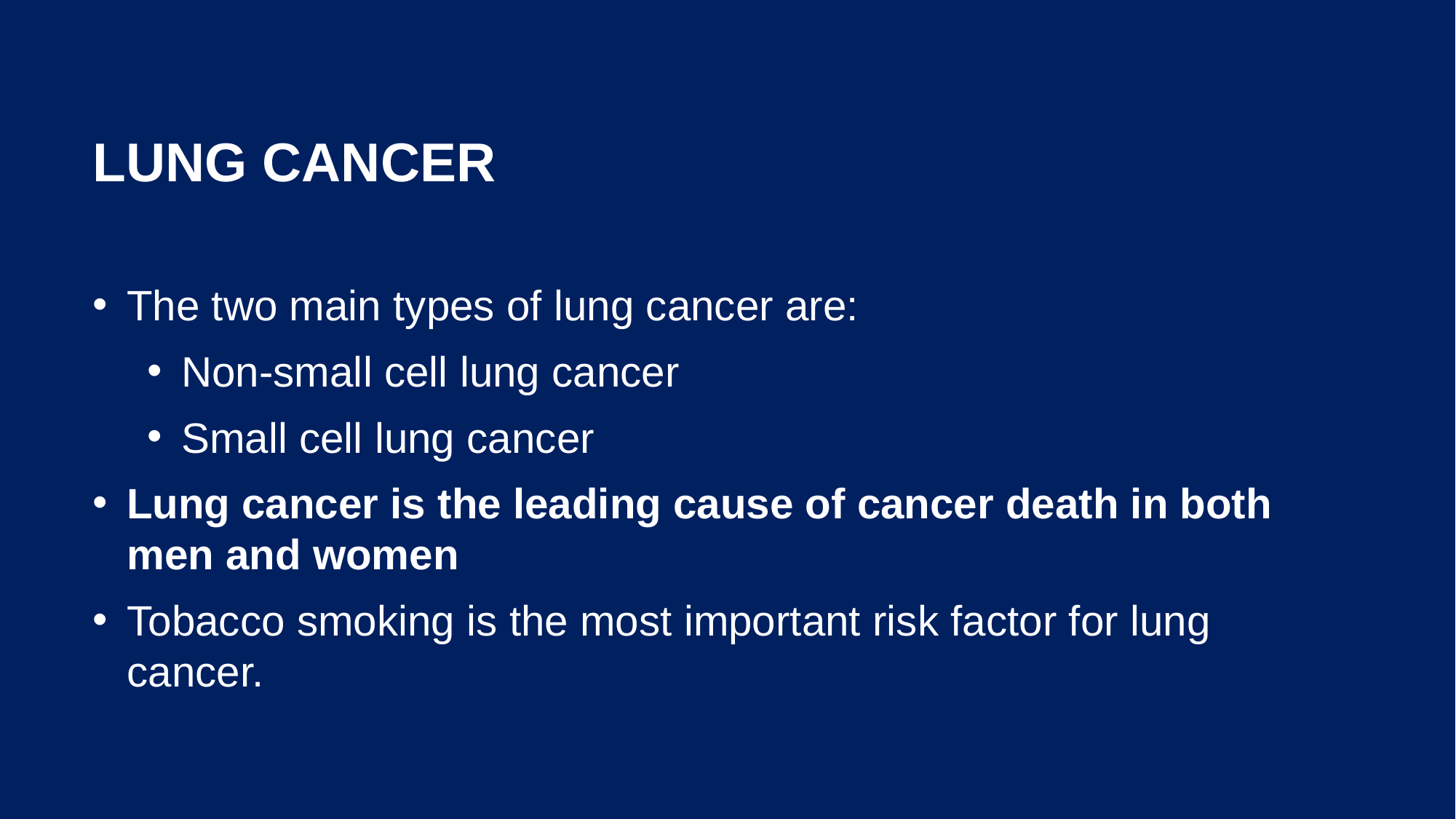

# Lung Cancer
The two main types of lung cancer are:
Non-small cell lung cancer
Small cell lung cancer
Lung cancer is the leading cause of cancer death in both men and women
Tobacco smoking is the most important risk factor for lung cancer.